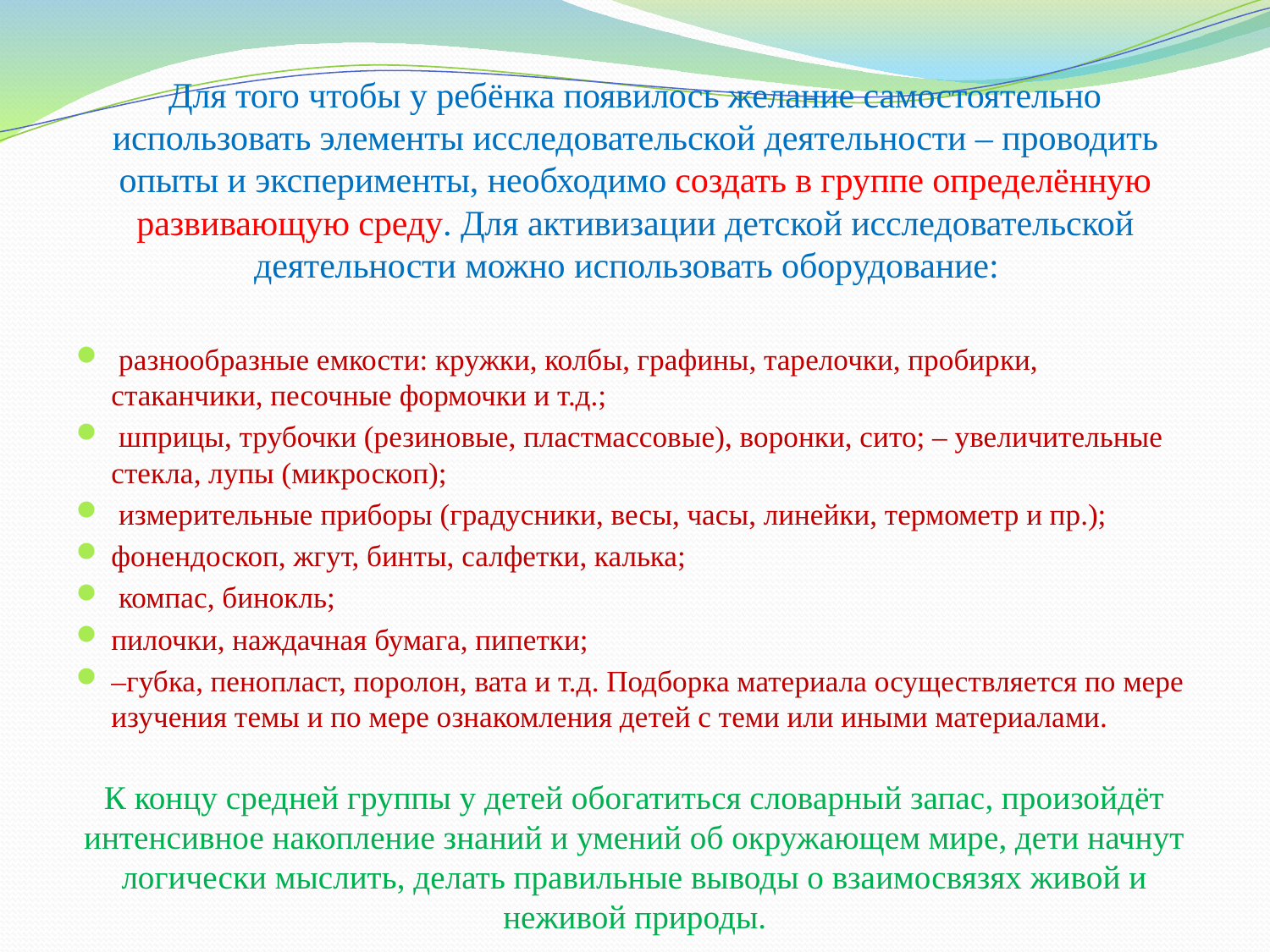

Для того чтобы у ребёнка появилось желание самостоятельно использовать элементы исследовательской деятельности – проводить опыты и эксперименты, необходимо создать в группе определённую развивающую среду. Для активизации детской исследовательской деятельности можно использовать оборудование:

 разнообразные емкости: кружки, колбы, графины, тарелочки, пробирки, стаканчики, песочные формочки и т.д.;
 шприцы, трубочки (резиновые, пластмассовые), воронки, сито; – увеличительные стекла, лупы (микроскоп);
 измерительные приборы (градусники, весы, часы, линейки, термометр и пр.);
фонендоскоп, жгут, бинты, салфетки, калька;
 компас, бинокль;
пилочки, наждачная бумага, пипетки;
–губка, пенопласт, поролон, вата и т.д. Подборка материала осуществляется по мере изучения темы и по мере ознакомления детей с теми или иными материалами.
К концу средней группы у детей обогатиться словарный запас, произойдёт интенсивное накопление знаний и умений об окружающем мире, дети начнут логически мыслить, делать правильные выводы о взаимосвязях живой и неживой природы.